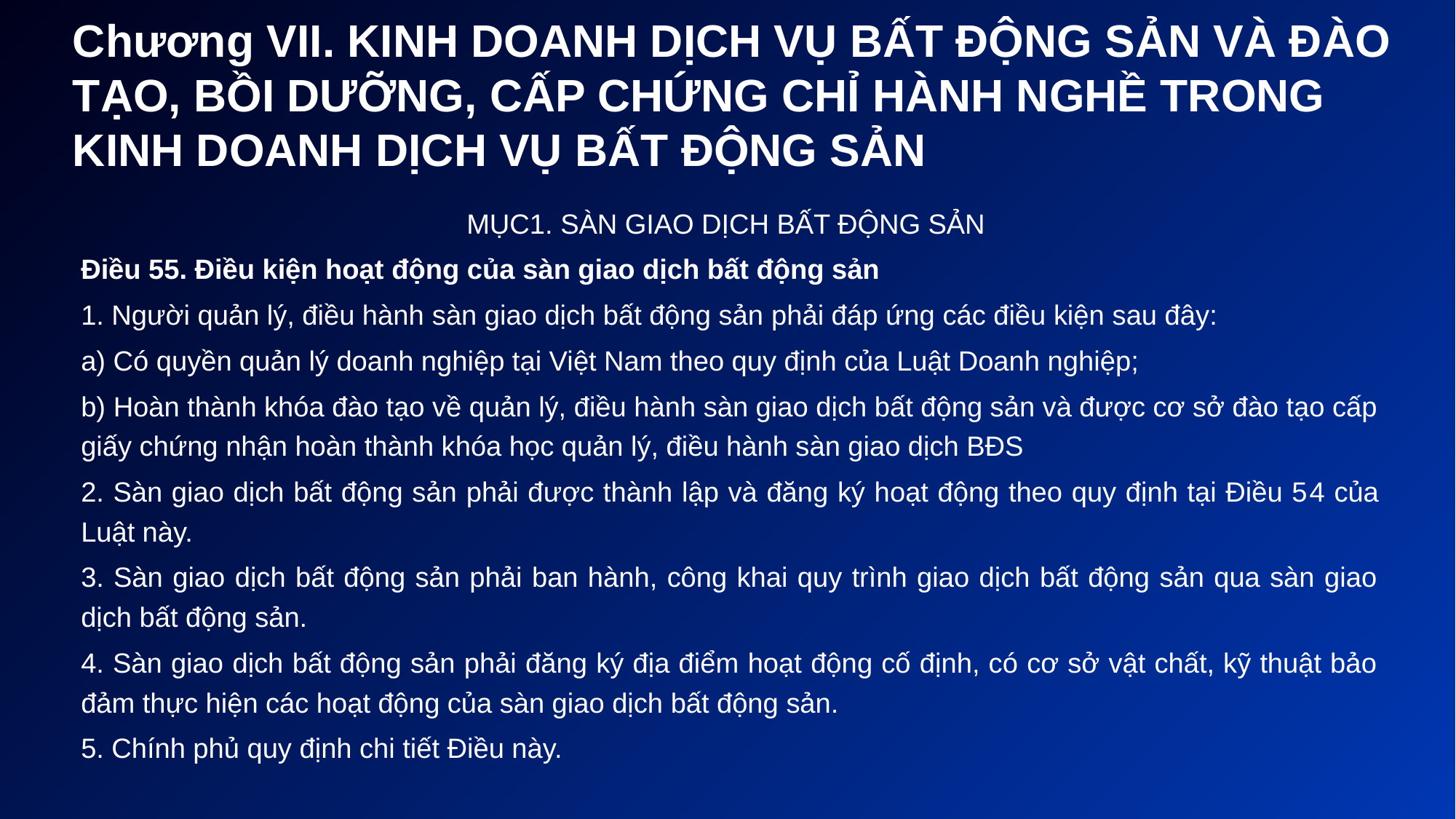

# Chương VII. KINH DOANH DỊCH VỤ BẤT ĐỘNG SẢN VÀ ĐÀO TẠO, BỒI DƯỠNG, CẤP CHỨNG CHỈ HÀNH NGHỀ TRONG KINH DOANH DỊCH VỤ BẤT ĐỘNG SẢN
MỤC1. SÀN GIAO DỊCH BẤT ĐỘNG SẢN
Điều 55. Điều kiện hoạt động của sàn giao dịch bất động sản
1. Người quản lý, điều hành sàn giao dịch bất động sản phải đáp ứng các điều kiện sau đây:
a) Có quyền quản lý doanh nghiệp tại Việt Nam theo quy định của Luật Doanh nghiệp;
b) Hoàn thành khóa đào tạo về quản lý, điều hành sàn giao dịch bất động sản và được cơ sở đào tạo cấp giấy chứng nhận hoàn thành khóa học quản lý, điều hành sàn giao dịch BĐS
2. Sàn giao dịch bất động sản phải được thành lập và đăng ký hoạt động theo quy định tại Điều 54 của Luật này.
3. Sàn giao dịch bất động sản phải ban hành, công khai quy trình giao dịch bất động sản qua sàn giao dịch bất động sản.
4. Sàn giao dịch bất động sản phải đăng ký địa điểm hoạt động cố định, có cơ sở vật chất, kỹ thuật bảo đảm thực hiện các hoạt động của sàn giao dịch bất động sản.
5. Chính phủ quy định chi tiết Điều này.